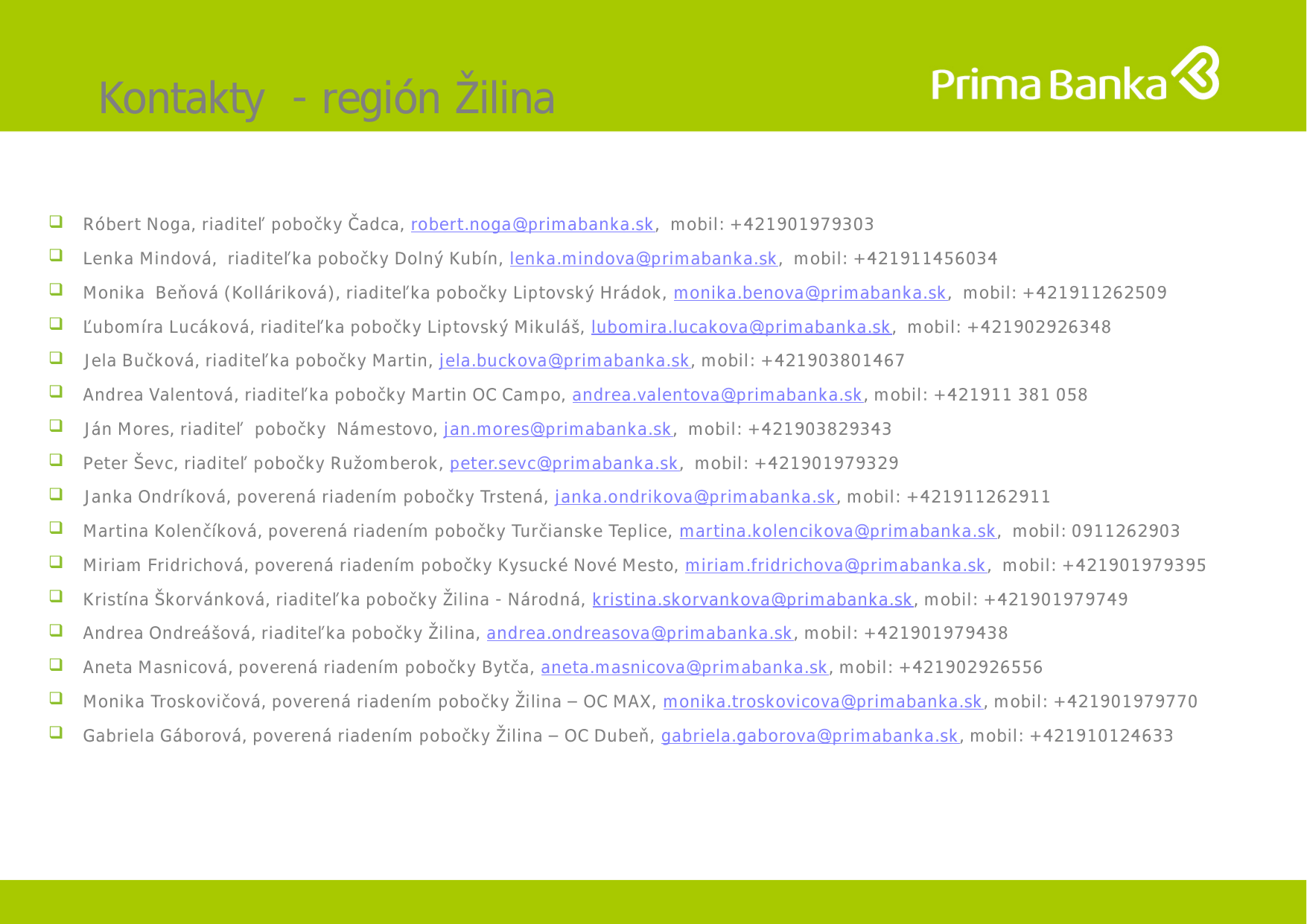

# Kontakty  - región Žilina
Róbert Noga, riaditeľ pobočky Čadca, robert.noga@primabanka.sk,  mobil: +421901979303
Lenka Mindová,  riaditeľka pobočky Dolný Kubín, lenka.mindova@primabanka.sk,  mobil: +421911456034
Monika  Beňová (Kolláriková), riaditeľka pobočky Liptovský Hrádok, monika.benova@primabanka.sk,  mobil: +421911262509
Ľubomíra Lucáková, riaditeľka pobočky Liptovský Mikuláš, lubomira.lucakova@primabanka.sk,  mobil: +421902926348
Jela Bučková, riaditeľka pobočky Martin, jela.buckova@primabanka.sk, mobil: +421903801467
Andrea Valentová, riaditeľka pobočky Martin OC Campo, andrea.valentova@primabanka.sk, mobil: +421911 381 058
Ján Mores, riaditeľ  pobočky  Námestovo, jan.mores@primabanka.sk,  mobil: +421903829343
Peter Ševc, riaditeľ pobočky Ružomberok, peter.sevc@primabanka.sk,  mobil: +421901979329
Janka Ondríková, poverená riadením pobočky Trstená, janka.ondrikova@primabanka.sk, mobil: +421911262911
Martina Kolenčíková, poverená riadením pobočky Turčianske Teplice, martina.kolencikova@primabanka.sk,  mobil: 0911262903
Miriam Fridrichová, poverená riadením pobočky Kysucké Nové Mesto, miriam.fridrichova@primabanka.sk,  mobil: +421901979395
Kristína Škorvánková, riaditeľka pobočky Žilina - Národná, kristina.skorvankova@primabanka.sk, mobil: +421901979749
Andrea Ondreášová, riaditeľka pobočky Žilina, andrea.ondreasova@primabanka.sk, mobil: +421901979438
Aneta Masnicová, poverená riadením pobočky Bytča, aneta.masnicova@primabanka.sk, mobil: +421902926556
Monika Troskovičová, poverená riadením pobočky Žilina – OC MAX, monika.troskovicova@primabanka.sk, mobil: +421901979770
Gabriela Gáborová, poverená riadením pobočky Žilina – OC Dubeň, gabriela.gaborova@primabanka.sk, mobil: +421910124633